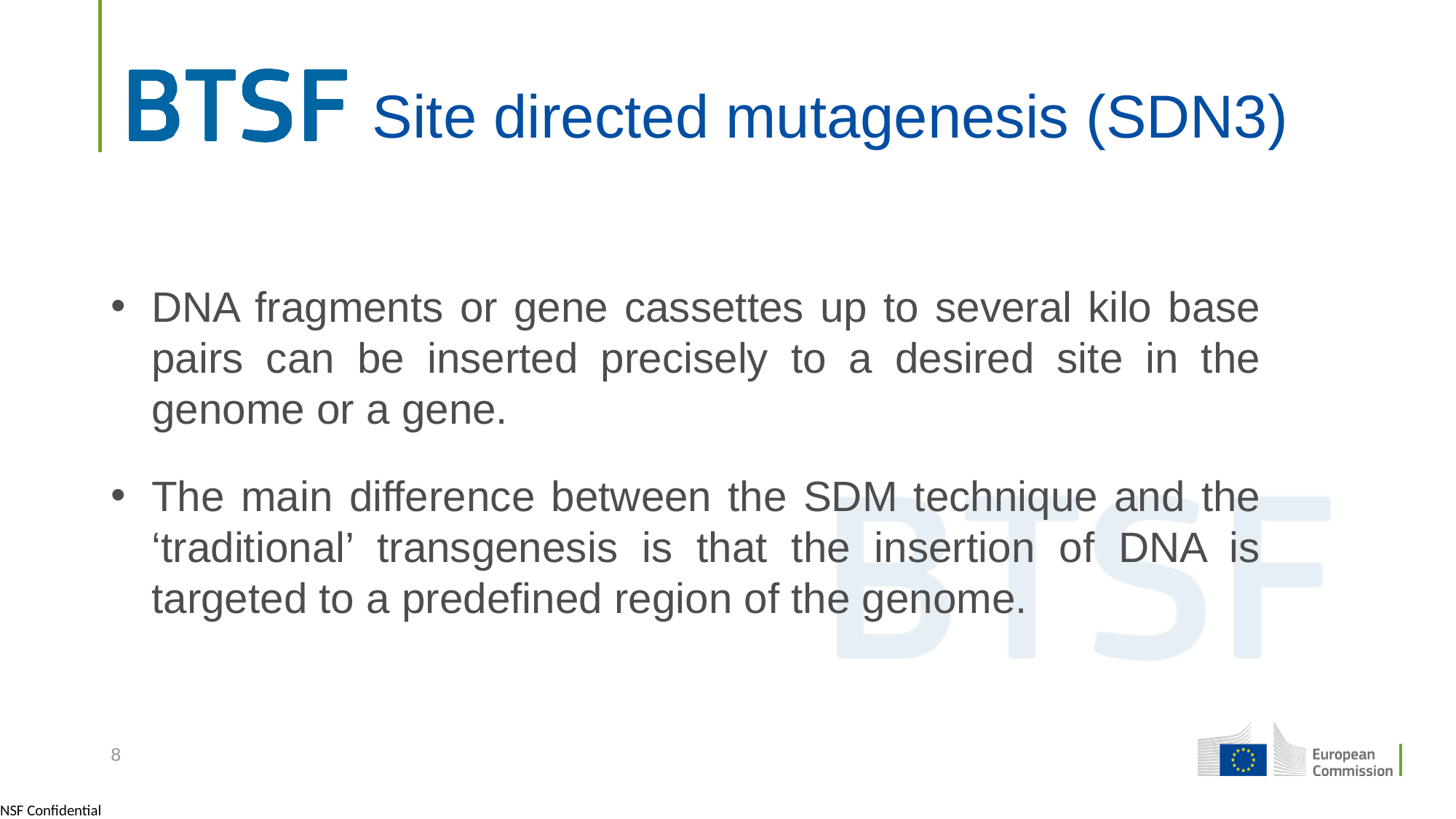

# Site directed mutagenesis (SDN3)
DNA fragments or gene cassettes up to several kilo base pairs can be inserted precisely to a desired site in the genome or a gene.
The main difference between the SDM technique and the ‘traditional’ transgenesis is that the insertion of DNA is targeted to a predefined region of the genome.
8